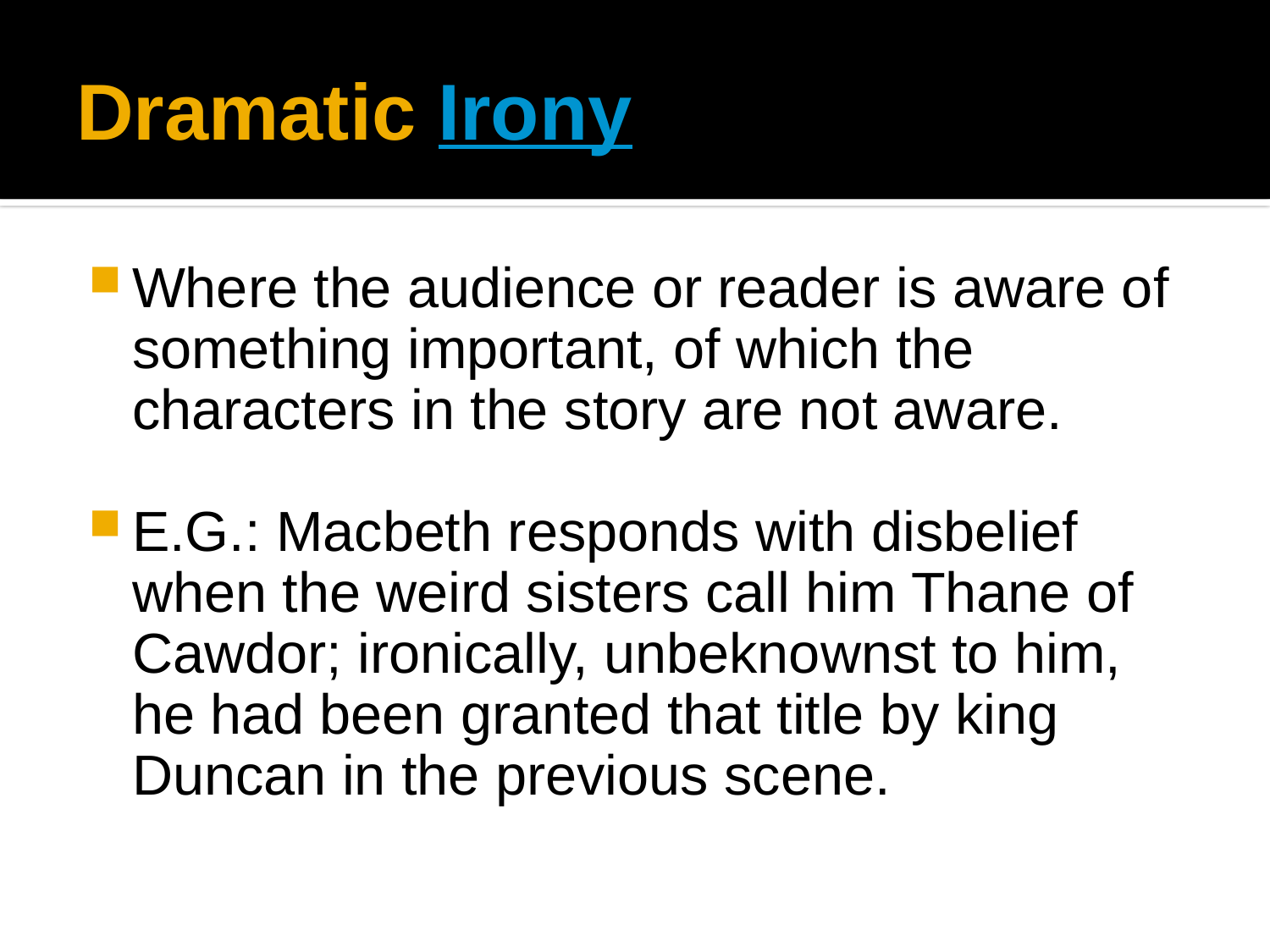

# Dramatic Irony
Where the audience or reader is aware of something important, of which the characters in the story are not aware.

E.G.: Macbeth responds with disbelief when the weird sisters call him Thane of Cawdor; ironically, unbeknownst to him, he had been granted that title by king Duncan in the previous scene.